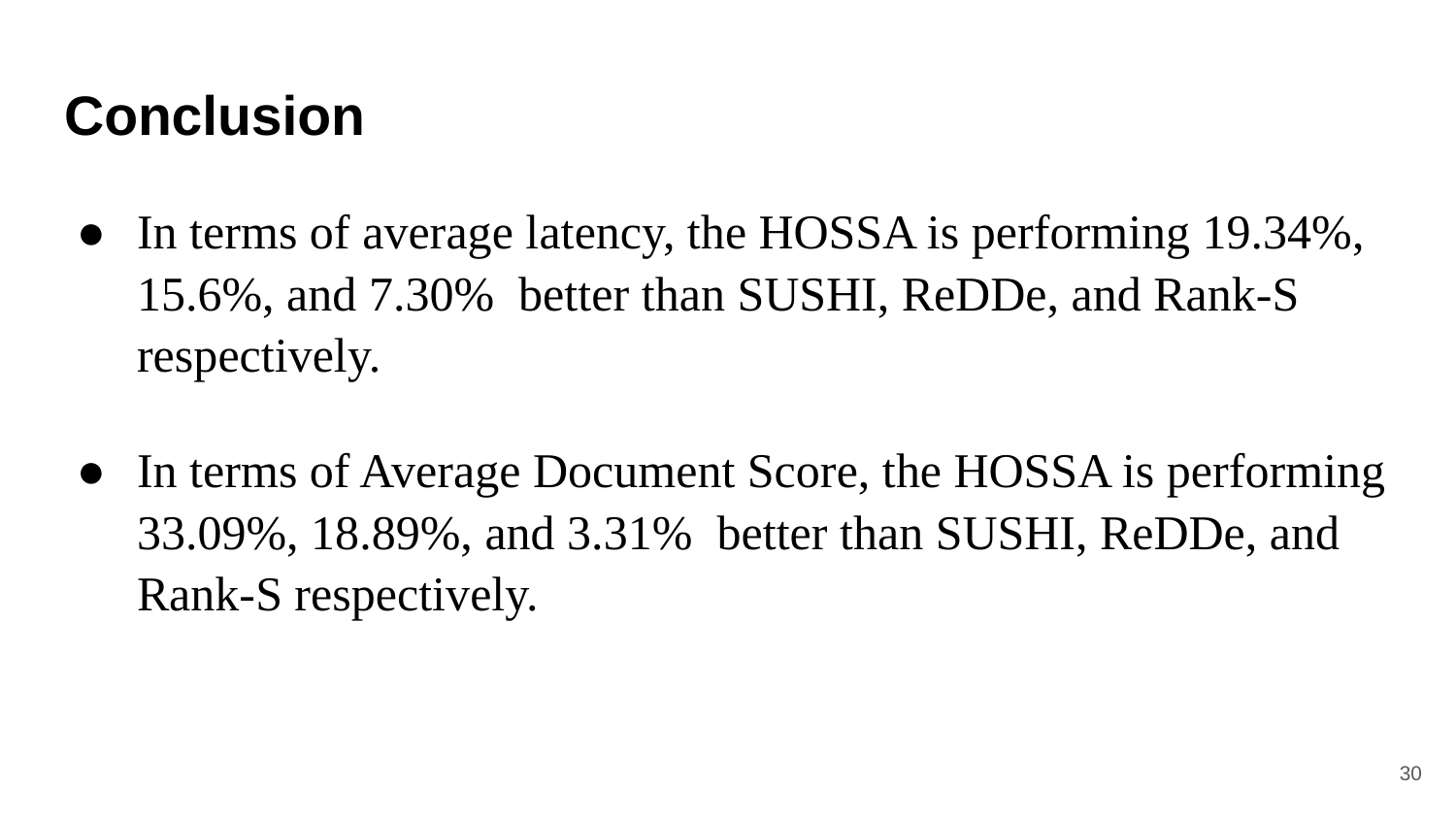

# Conclusion
In terms of average latency, the HOSSA is performing 19.34%, 15.6%, and 7.30%  better than SUSHI, ReDDe, and Rank-S respectively.
In terms of Average Document Score, the HOSSA is performing 33.09%, 18.89%, and 3.31%  better than SUSHI, ReDDe, and Rank-S respectively.
30